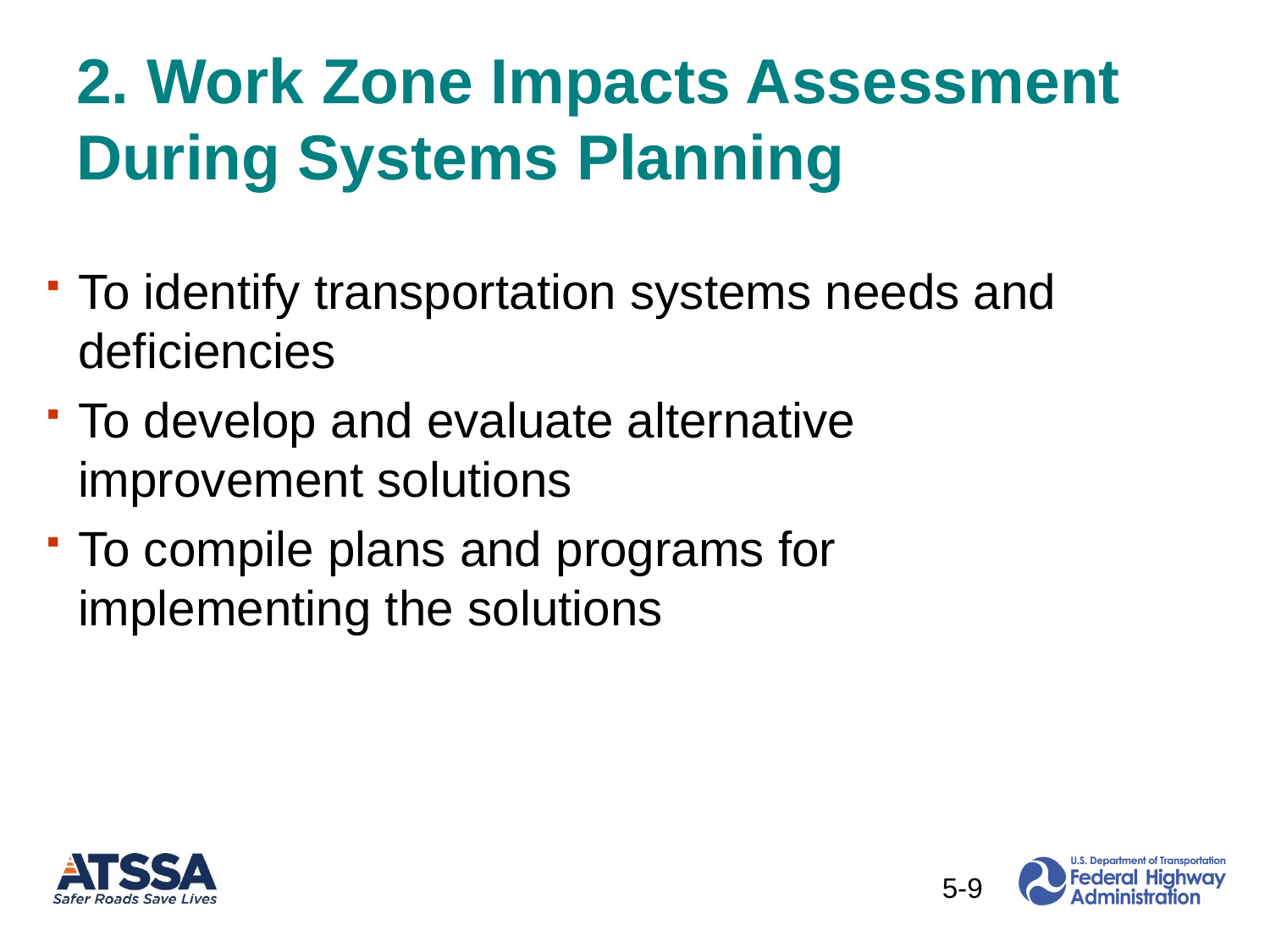

# 2. Work Zone Impacts Assessment During Systems Planning
To identify transportation systems needs and deficiencies
To develop and evaluate alternative improvement solutions
To compile plans and programs for implementing the solutions